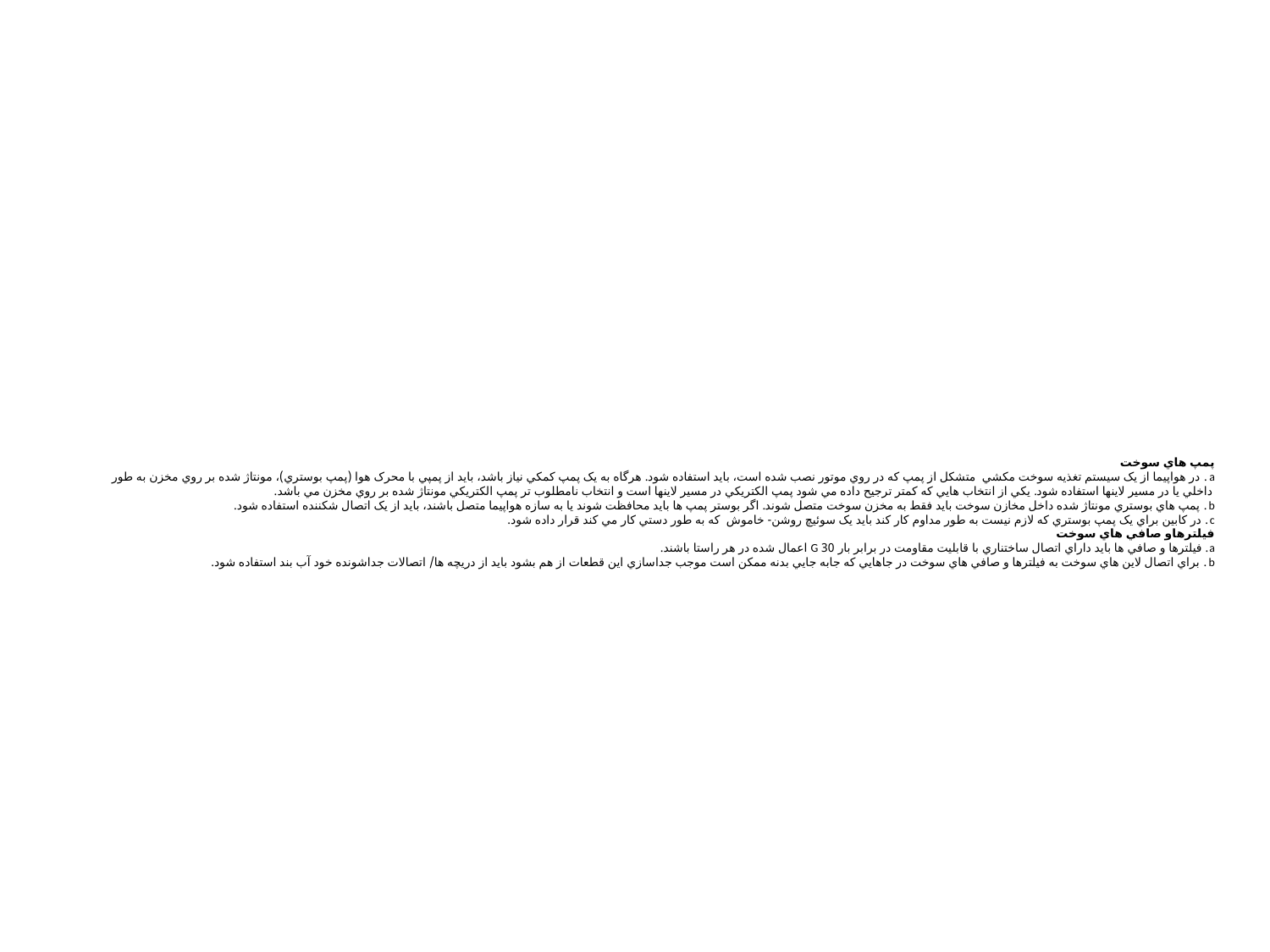

# پمپ هاي سوخت a. در هواپيما از يک سيستم تغذيه سوخت مکشي  متشکل از پمپ که در روي موتور نصب شده است، بايد استفاده شود. هرگاه به يک پمپ کمکي نياز باشد، بايد از پمپي با محرک هوا (پمپ بوستري)، مونتاژ شده بر روي مخزن به طور داخلي يا در مسير لاينها استفاده شود. يکي از انتخاب هايي که کمتر ترجيح داده مي شود پمپ الکتريکي در مسير لاينها است و انتخاب نامطلوب تر پمپ الکتريکي مونتاژ شده بر روي مخزن مي باشد. b. پمپ هاي بوستري مونتاژ شده داخل مخازن سوخت بايد فقط به مخزن سوخت متصل شوند. اگر بوستر پمپ ها بايد محافظت شوند يا به سازه هواپيما متصل باشند، بايد از يک اتصال شکننده استفاده شود. c. در کابين براي يک پمپ بوستري که لازم نيست به طور مداوم کار کند بايد يک سوئيچ روشن- خاموش  که به طور دستي کار مي کند قرار داده شود. فيلترهاو صافي هاي سوخت a. فيلترها و صافي ها بايد داراي اتصال ساختناري با قابليت مقاومت در برابر بار 30 G اعمال شده در هر راستا باشند. b. براي اتصال لاين هاي سوخت به فيلترها و صافي هاي سوخت در جاهايي که جابه جايي بدنه ممکن است موجب جداسازي اين قطعات از هم بشود بايد از دريچه ها/ اتصالات جداشونده خود آب بند استفاده شود.